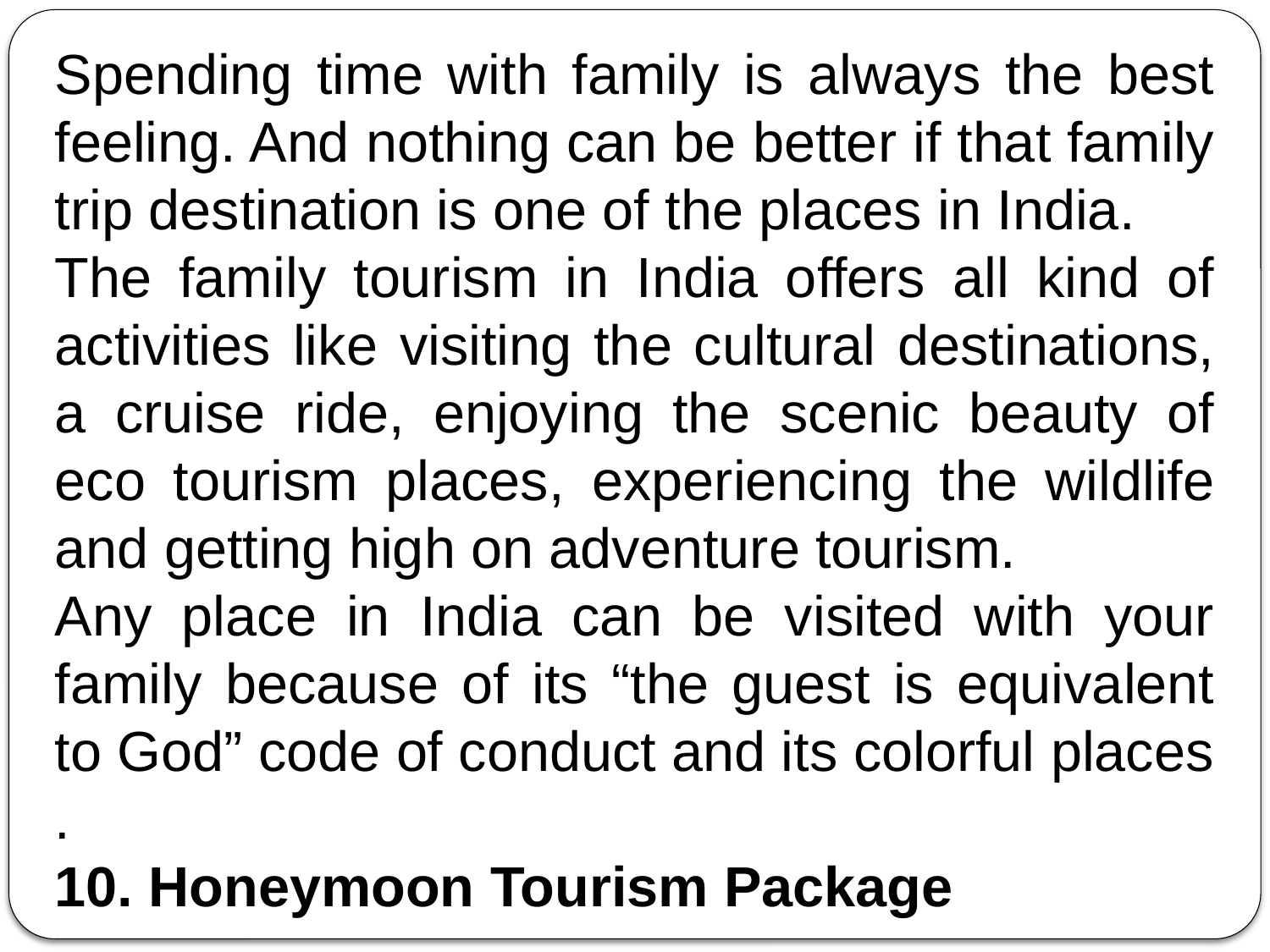

Spending time with family is always the best feeling. And nothing can be better if that family trip destination is one of the places in India.
The family tourism in India offers all kind of activities like visiting the cultural destinations, a cruise ride, enjoying the scenic beauty of eco tourism places, experiencing the wildlife and getting high on adventure tourism.
Any place in India can be visited with your family because of its “the guest is equivalent to God” code of conduct and its colorful places
.
10. Honeymoon Tourism Package